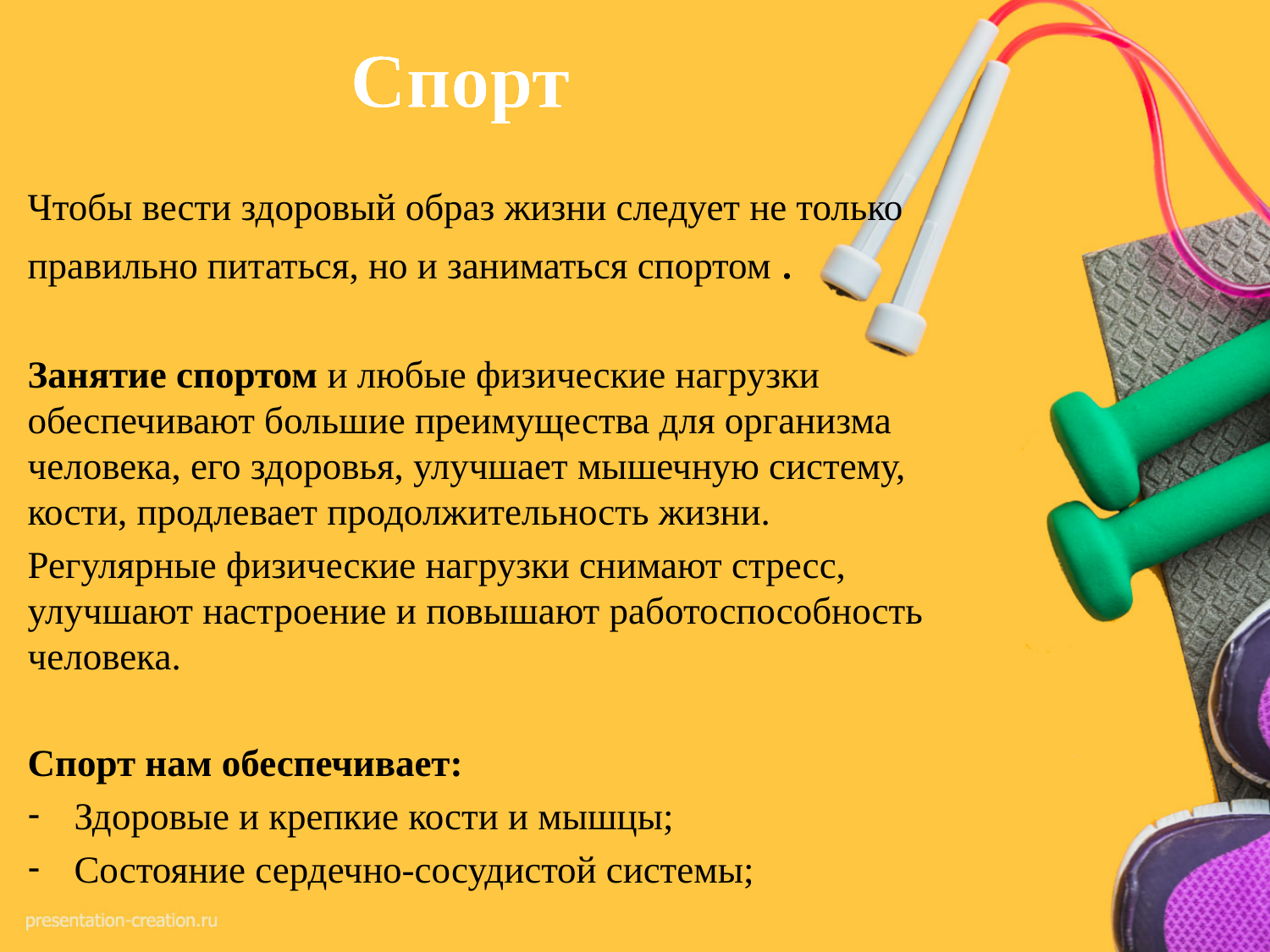

# Спорт
Чтобы вести здоровый образ жизни следует не только правильно питаться, но и заниматься спортом .

Занятие спортом и любые физические нагрузки обеспечивают большие преимущества для организма человека, его здоровья, улучшает мышечную систему, кости, продлевает продолжительность жизни.
Регулярные физические нагрузки снимают стресс, улучшают настроение и повышают работоспособность человека.

Спорт нам обеспечивает:
Здоровые и крепкие кости и мышцы;
Состояние сердечно-сосудистой системы;